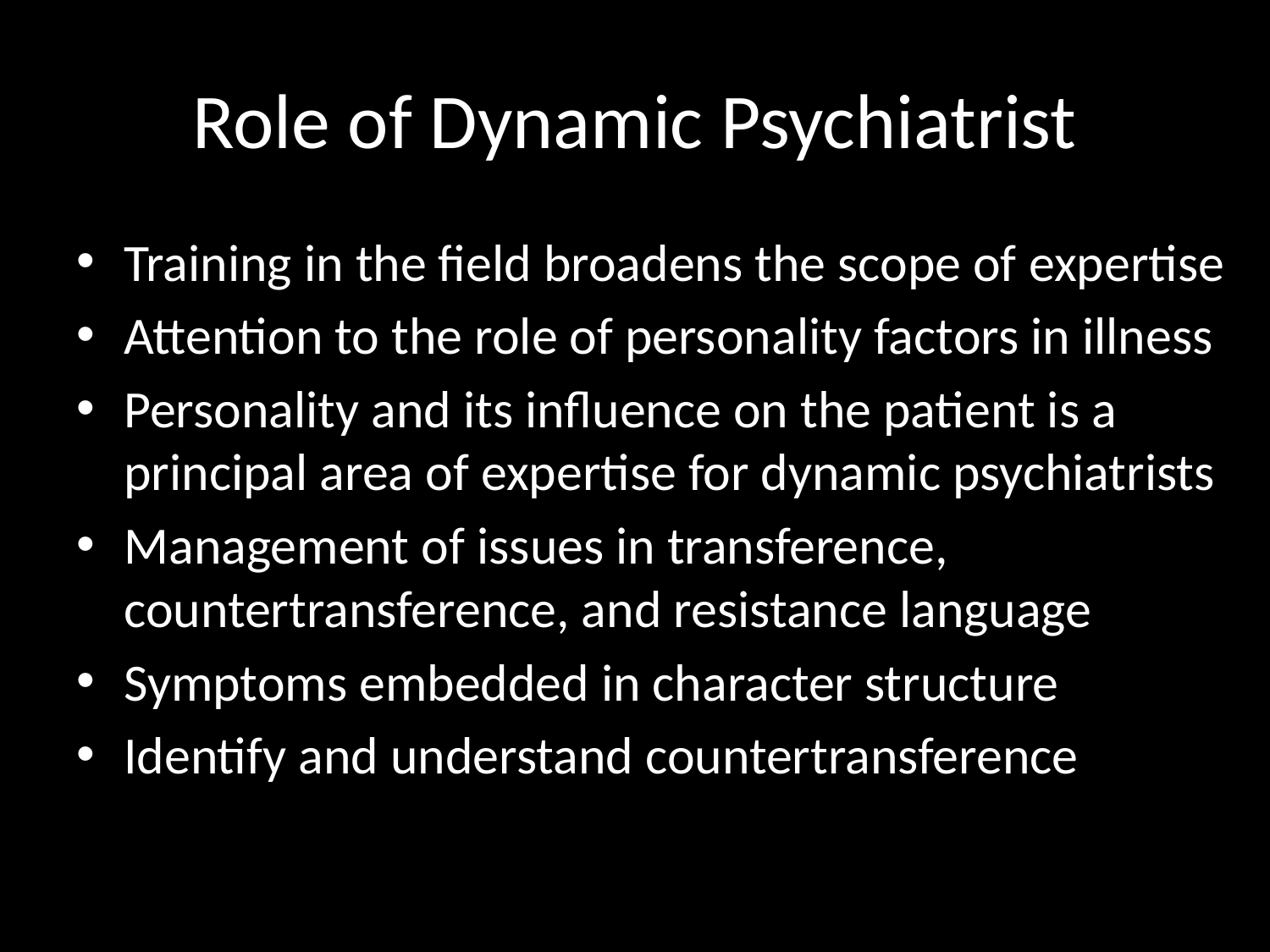

# Role of Dynamic Psychiatrist
Training in the field broadens the scope of expertise
Attention to the role of personality factors in illness
Personality and its influence on the patient is a principal area of expertise for dynamic psychiatrists
Management of issues in transference, countertransference, and resistance language
Symptoms embedded in character structure
Identify and understand countertransference